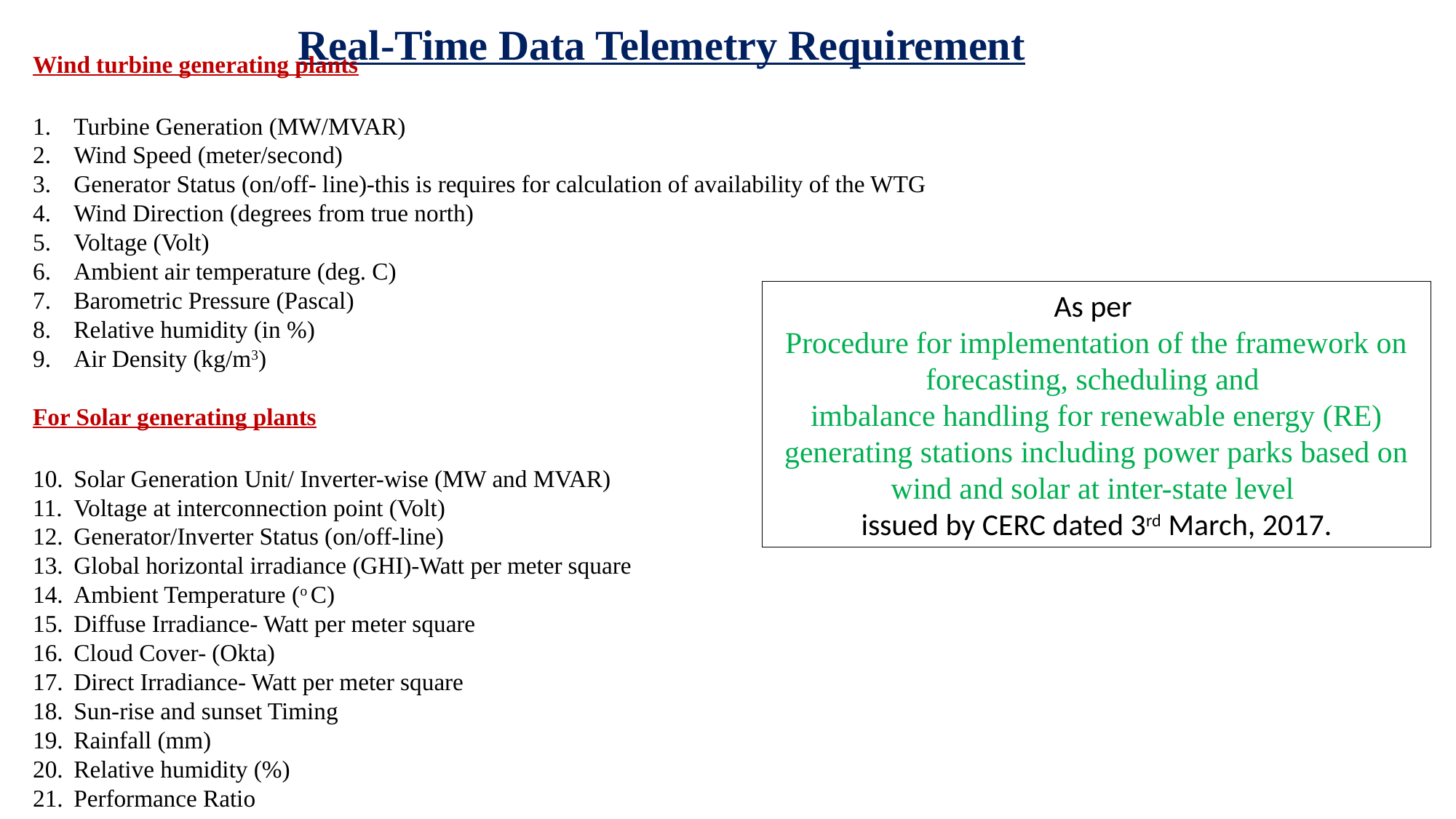

Real-Time Data Telemetry Requirement
Wind turbine generating plants

Turbine Generation (MW/MVAR)
Wind Speed (meter/second)
Generator Status (on/off- line)-this is requires for calculation of availability of the WTG
Wind Direction (degrees from true north)
Voltage (Volt)
Ambient air temperature (deg. C)
Barometric Pressure (Pascal)
Relative humidity (in %)
Air Density (kg/m3)

For Solar generating plants

Solar Generation Unit/ Inverter-wise (MW and MVAR)
Voltage at interconnection point (Volt)
Generator/Inverter Status (on/off-line)
Global horizontal irradiance (GHI)-Watt per meter square
Ambient Temperature (o C)
Diffuse Irradiance- Watt per meter square
Cloud Cover- (Okta)
Direct Irradiance- Watt per meter square
Sun-rise and sunset Timing
Rainfall (mm)
Relative humidity (%)
Performance Ratio

As per
Procedure for implementation of the framework on forecasting, scheduling and
imbalance handling for renewable energy (RE) generating stations including power parks based on wind and solar at inter-state level
issued by CERC dated 3rd March, 2017.